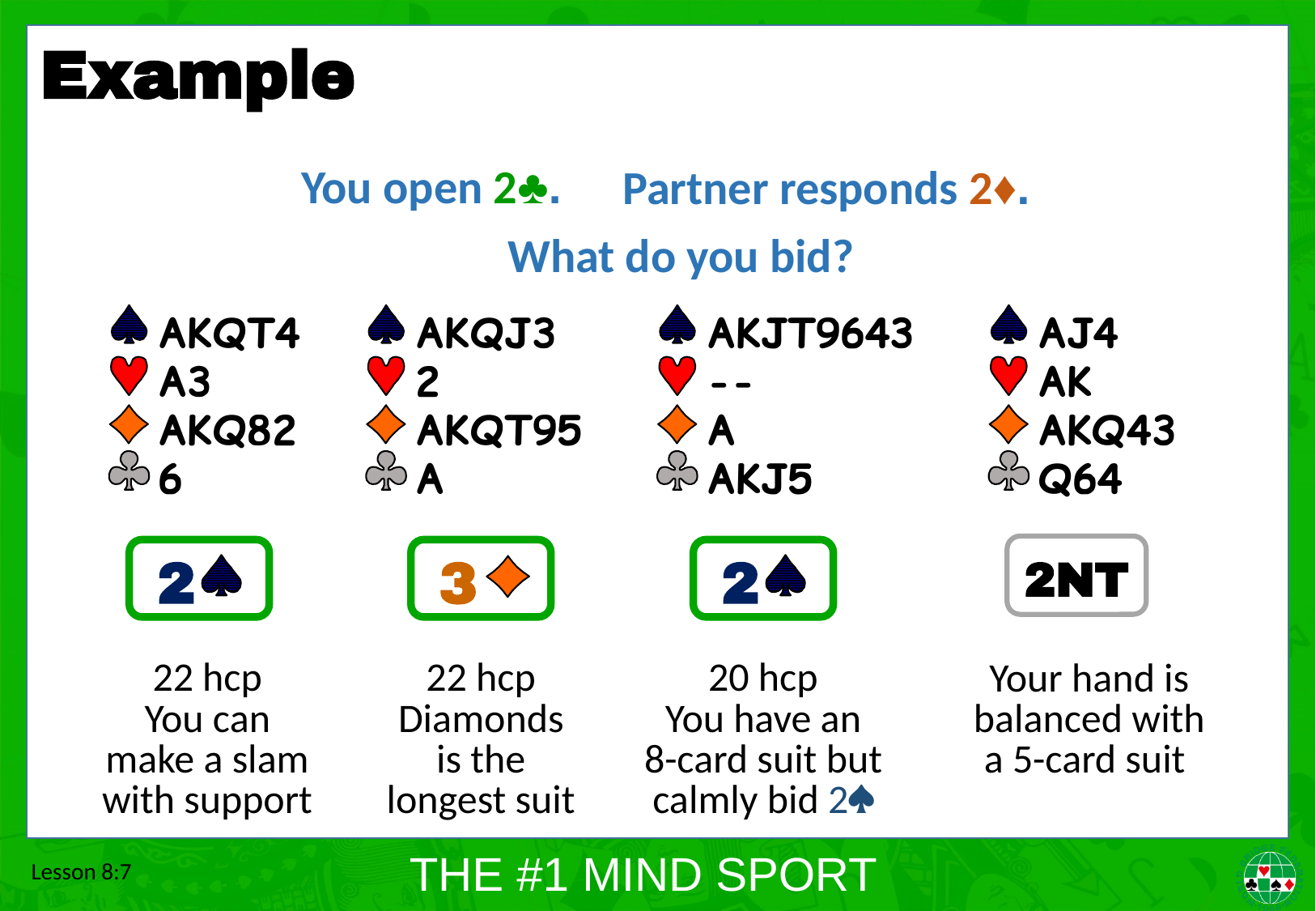

# Example
You open 2♣.
Partner responds 2♦.
What do you bid?
AKQT4
A3
AKQ82
6

AKQJ3
2
AKQT95
A

AKJT9643
--
A
AKJ5

AJ4
AK
AKQ43
Q64

2NT
2

3

2

22 hcp
You can
make a slam
with support
22 hcp
Diamonds
is the
longest suit
20 hcp
You have an
8-card suit but calmly bid 2♠
Your hand is
balanced with
a 5-card suit